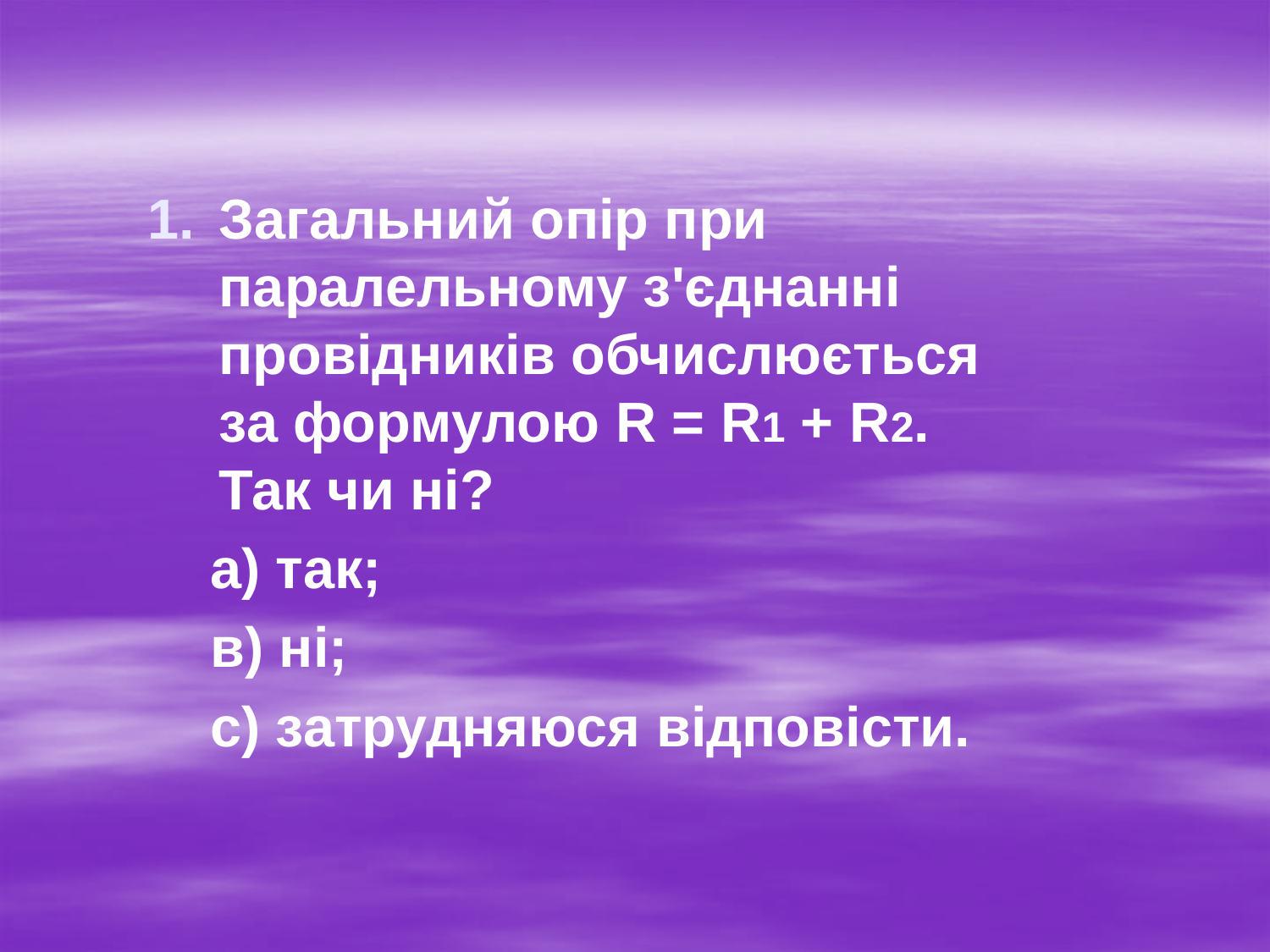

#
Загальний опір при паралельному з'єднанні провідників обчислюється за формулою R = R1 + R2. Так чи ні?
    а) так;
    в) ні;
    с) затрудняюся відповісти.